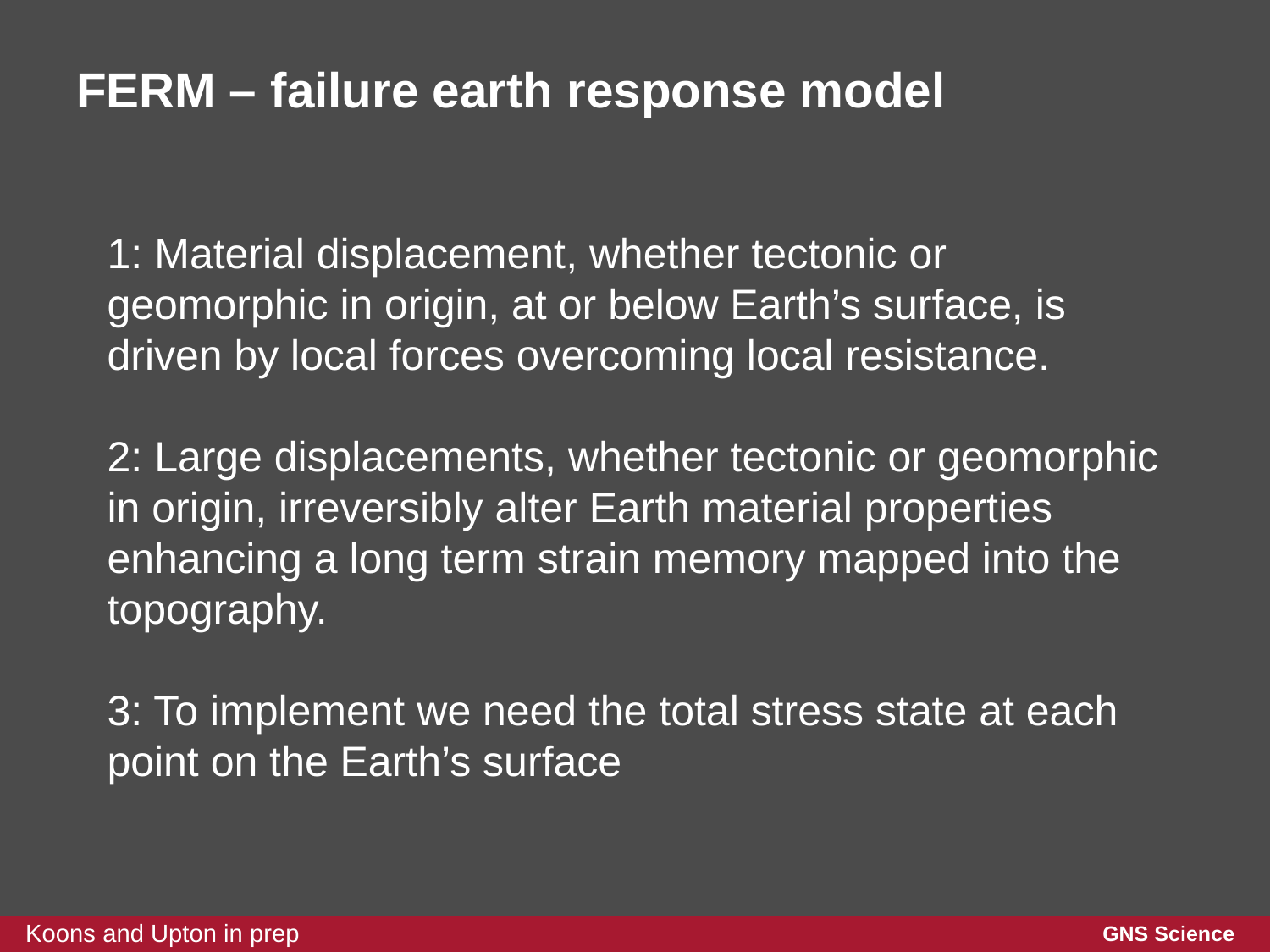

# FERM – failure earth response model
1: Material displacement, whether tectonic or geomorphic in origin, at or below Earth’s surface, is driven by local forces overcoming local resistance.

2: Large displacements, whether tectonic or geomorphic in origin, irreversibly alter Earth material properties enhancing a long term strain memory mapped into the topography.

3: To implement we need the total stress state at each point on the Earth’s surface
Koons and Upton in prep